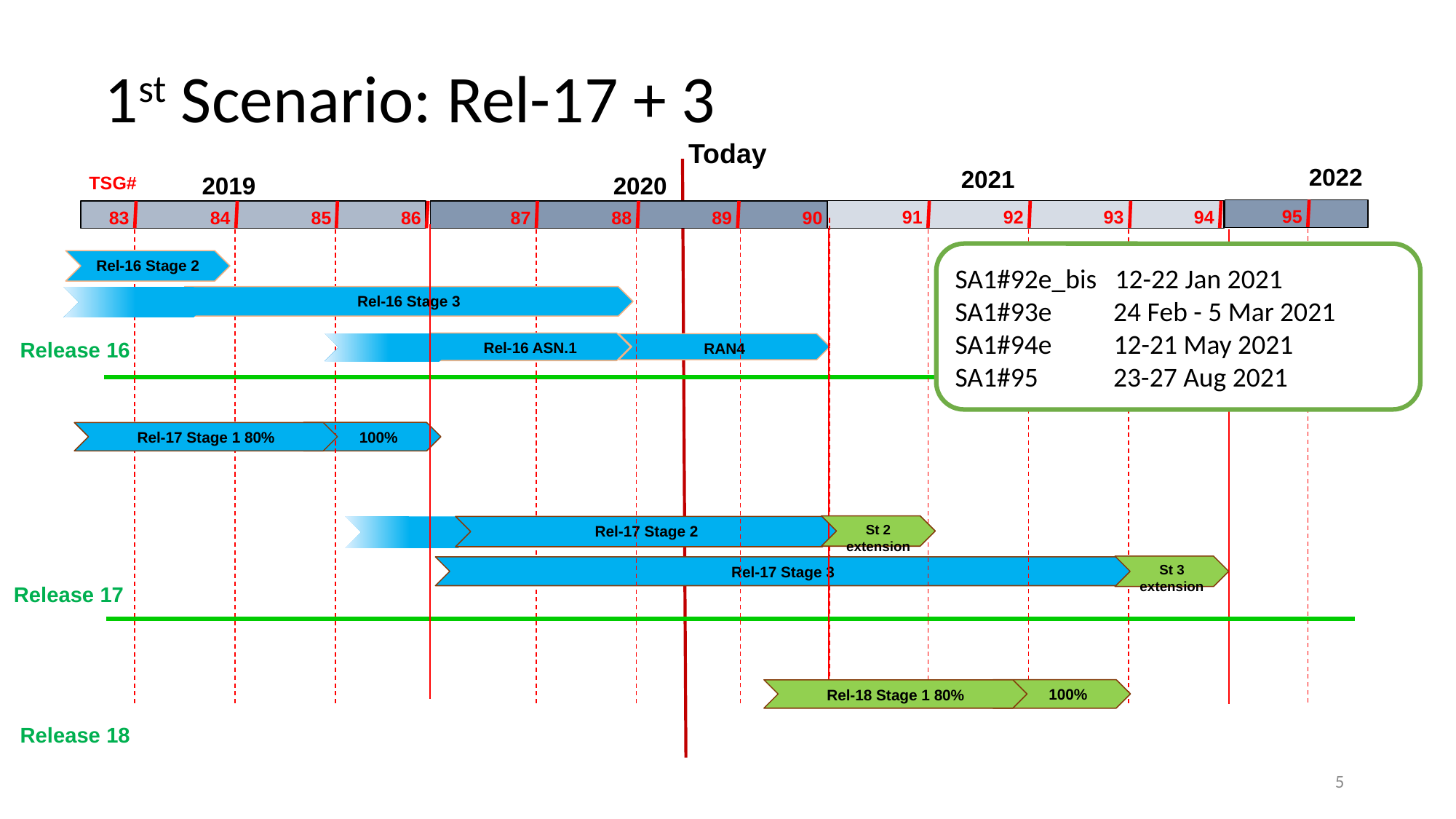

# 1st Scenario: Rel-17 + 3
Today
2022
2021
2019
2020
TSG#
95

91
92
93
94

83
84
86

87
88
89
90
85
Rel-16 Stage 2

Rel-16 Stage 3
Release 16

Rel-16 ASN.1
RAN4
   100%
Rel-17 Stage 1 80%

Rel-17 Stage 2

Rel-17 Stage 3
Release 17
   100%
Rel-18 Stage 1 80%
Release 18
SA1#92e_bis   12-22 Jan 2021
SA1#93e	        24 Feb - 5 Mar 2021
SA1#94e	        12-21 May 2021
SA1#95 	        23-27 Aug 2021
St 2 extension
St 3 extension
5